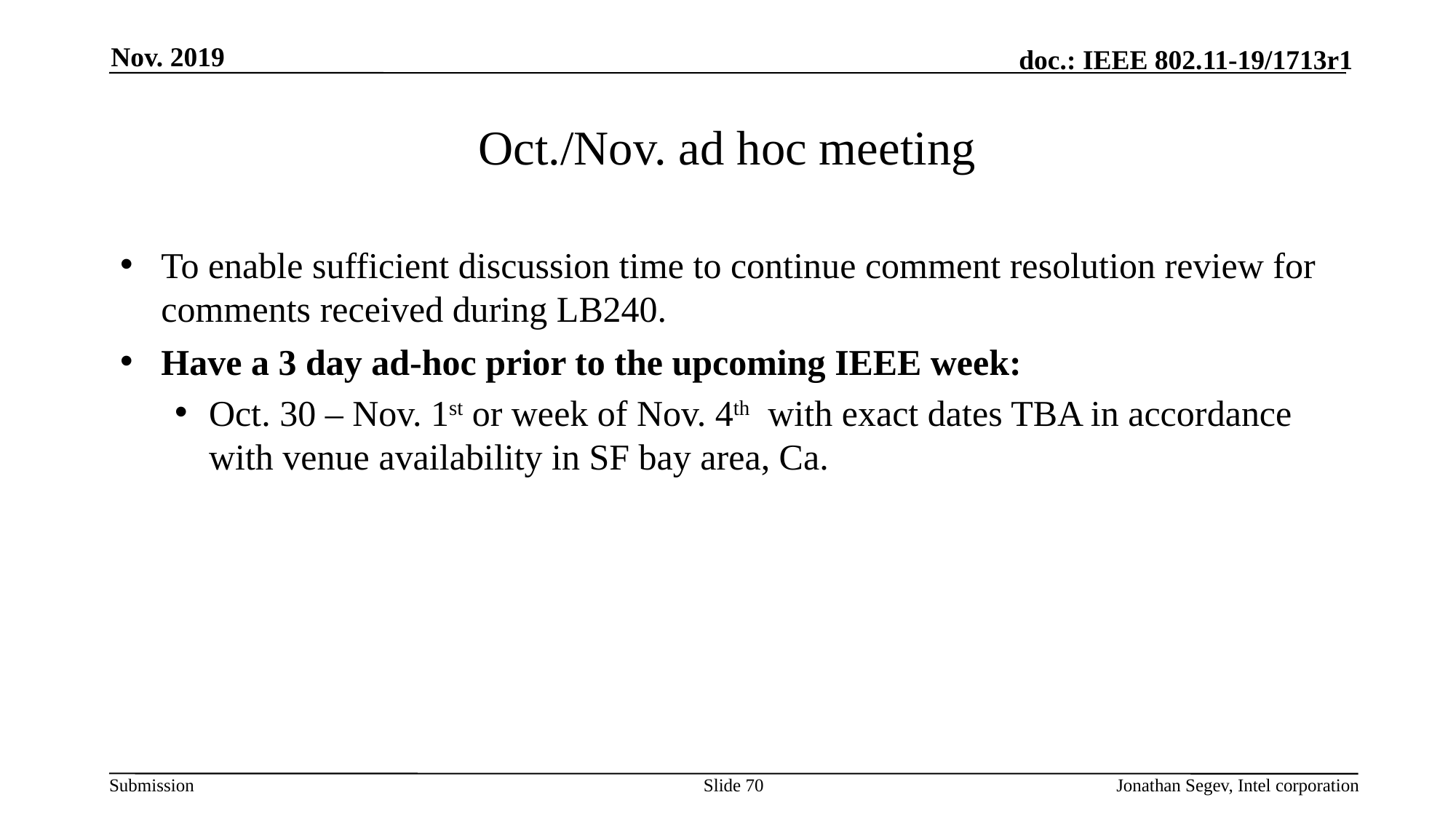

Nov. 2019
# Oct./Nov. ad hoc meeting
To enable sufficient discussion time to continue comment resolution review for comments received during LB240.
Have a 3 day ad-hoc prior to the upcoming IEEE week:
Oct. 30 – Nov. 1st or week of Nov. 4th  with exact dates TBA in accordance with venue availability in SF bay area, Ca.
Slide 70
Jonathan Segev, Intel corporation